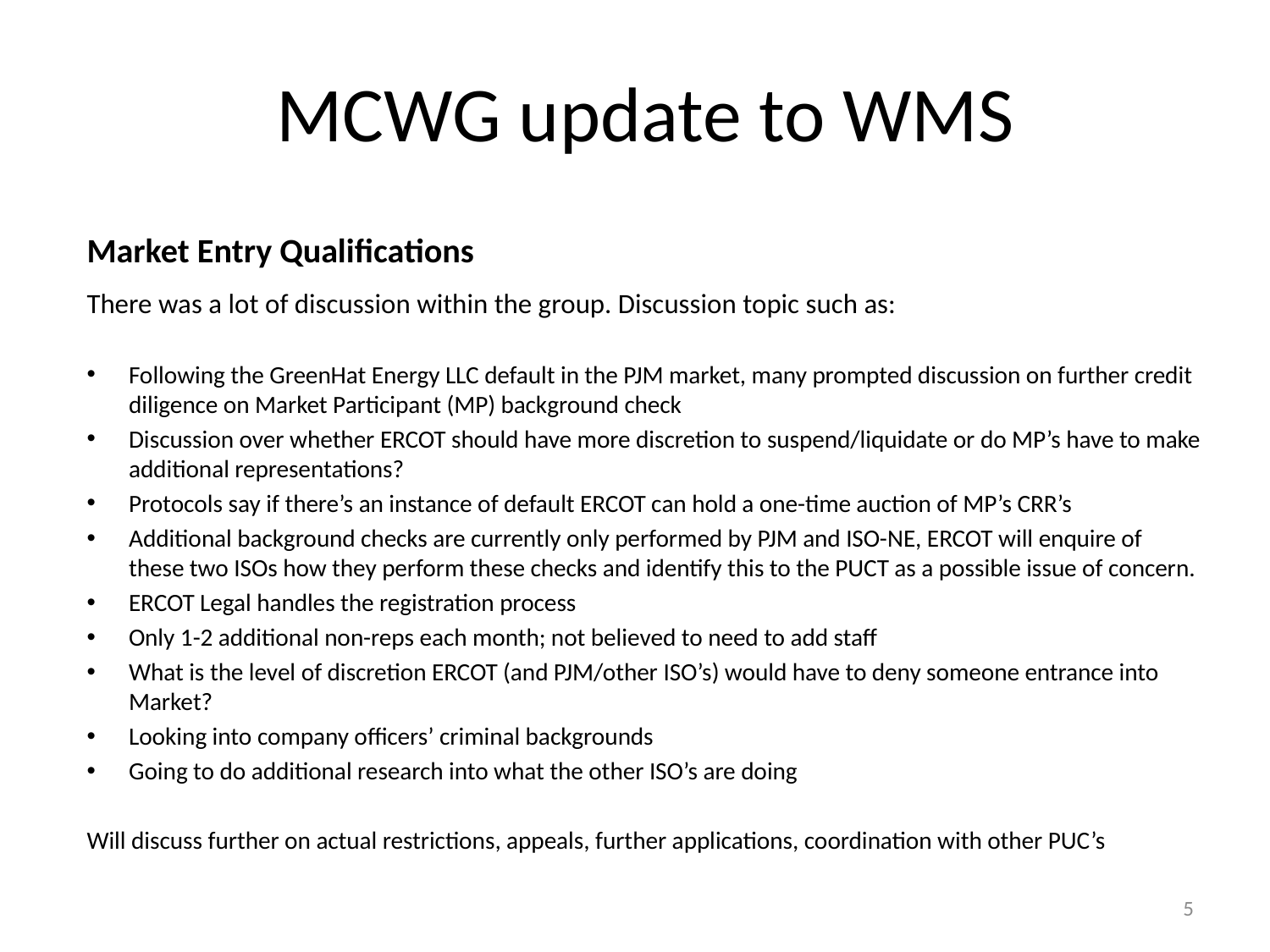

# MCWG update to WMS
Market Entry Qualifications

There was a lot of discussion within the group. Discussion topic such as:

Following the GreenHat Energy LLC default in the PJM market, many prompted discussion on further credit diligence on Market Participant (MP) background check
Discussion over whether ERCOT should have more discretion to suspend/liquidate or do MP’s have to make additional representations?
Protocols say if there’s an instance of default ERCOT can hold a one-time auction of MP’s CRR’s
Additional background checks are currently only performed by PJM and ISO-NE, ERCOT will enquire of these two ISOs how they perform these checks and identify this to the PUCT as a possible issue of concern.
ERCOT Legal handles the registration process
Only 1-2 additional non-reps each month; not believed to need to add staff
What is the level of discretion ERCOT (and PJM/other ISO’s) would have to deny someone entrance into Market?
Looking into company officers’ criminal backgrounds
Going to do additional research into what the other ISO’s are doing

Will discuss further on actual restrictions, appeals, further applications, coordination with other PUC’s

5